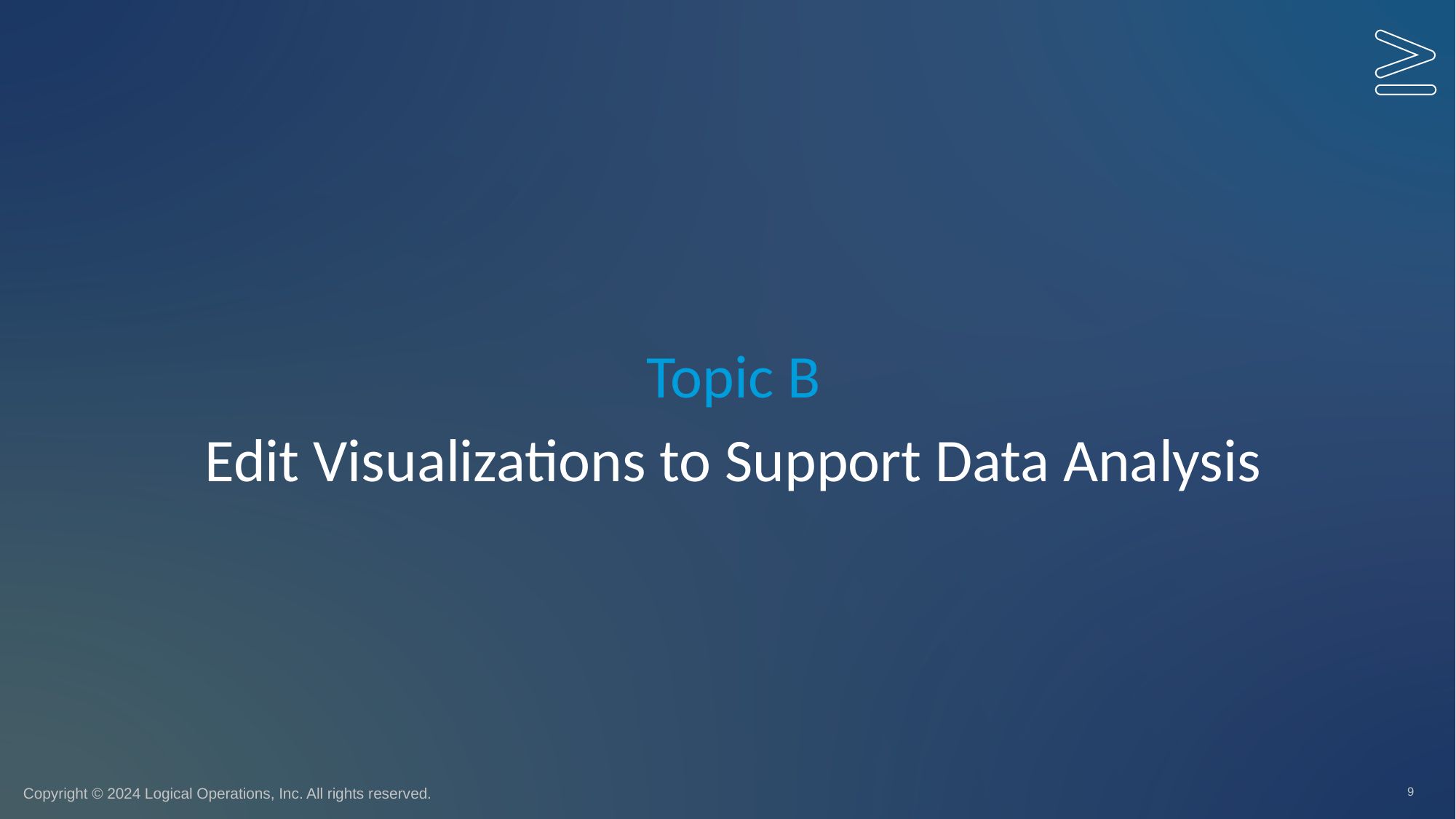

Topic B
# Edit Visualizations to Support Data Analysis
9